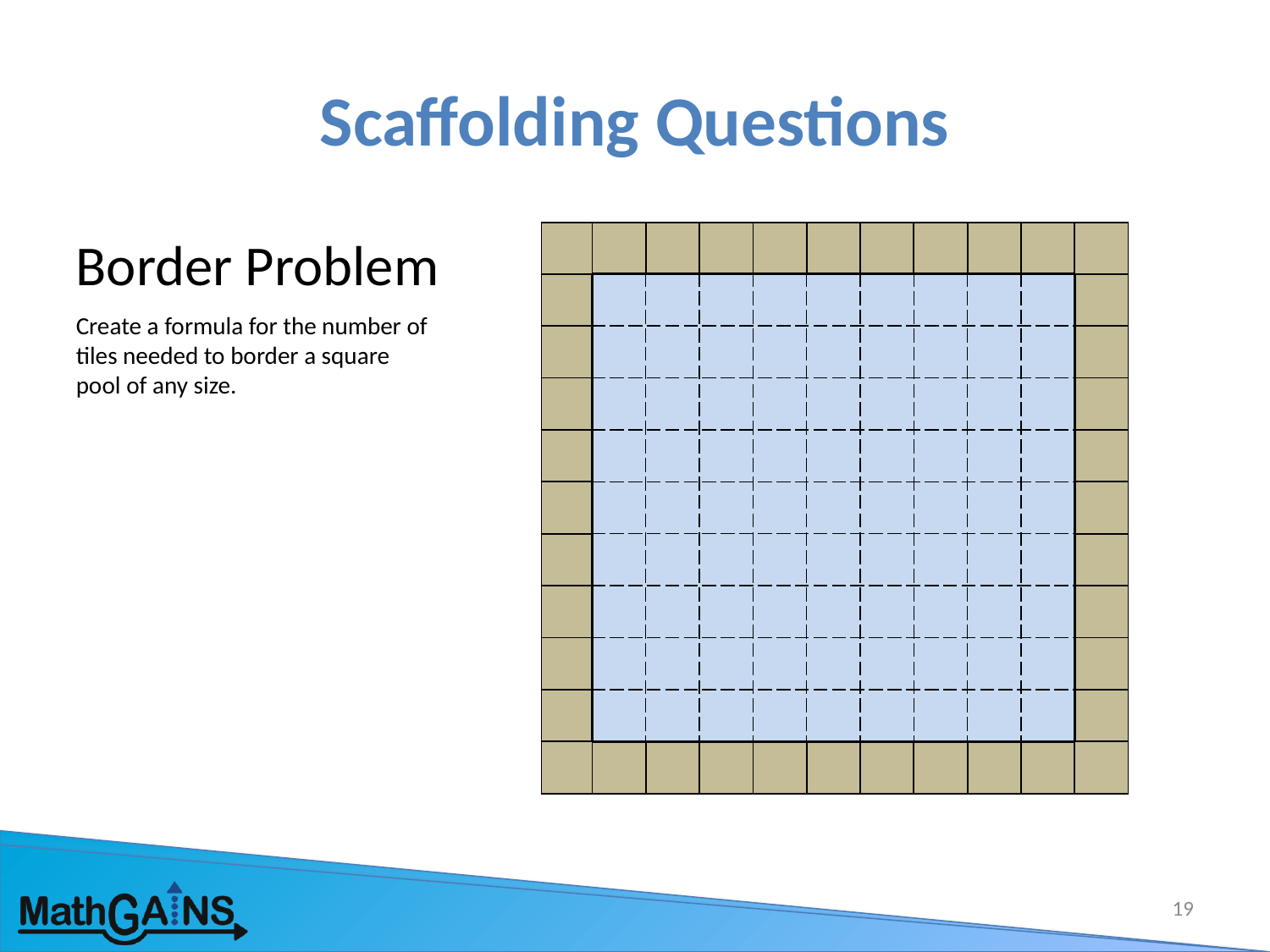

# Scaffolding Questions
Border Problem
|  |  |  |  |  |  |  |  |  |  |  |
| --- | --- | --- | --- | --- | --- | --- | --- | --- | --- | --- |
|  |  |  |  |  |  |  |  |  |  |  |
|  |  |  |  |  |  |  |  |  |  |  |
|  |  |  |  |  |  |  |  |  |  |  |
|  |  |  |  |  |  |  |  |  |  |  |
|  |  |  |  |  |  |  |  |  |  |  |
|  |  |  |  |  |  |  |  |  |  |  |
|  |  |  |  |  |  |  |  |  |  |  |
|  |  |  |  |  |  |  |  |  |  |  |
|  |  |  |  |  |  |  |  |  |  |  |
|  |  |  |  |  |  |  |  |  |  |  |
Create a formula for the number of tiles needed to border a square pool of any size.
19